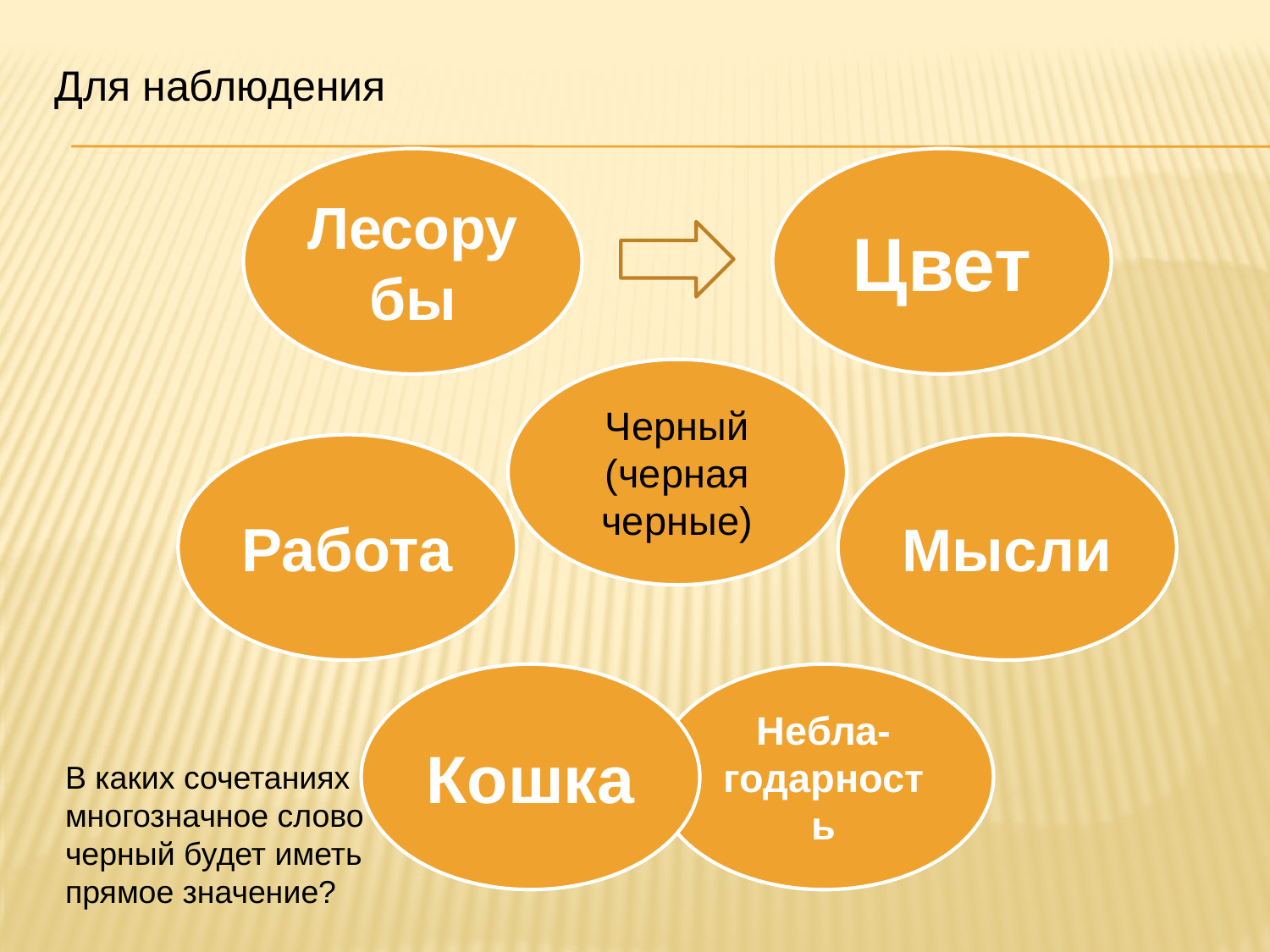

Черный
(черная
черные)
Цвет
Мысли
Небла-
годарность
Кошка
Работа
Лесорубы
Для наблюдения
#
В каких сочетаниях многозначное слово черный будет иметь прямое значение?